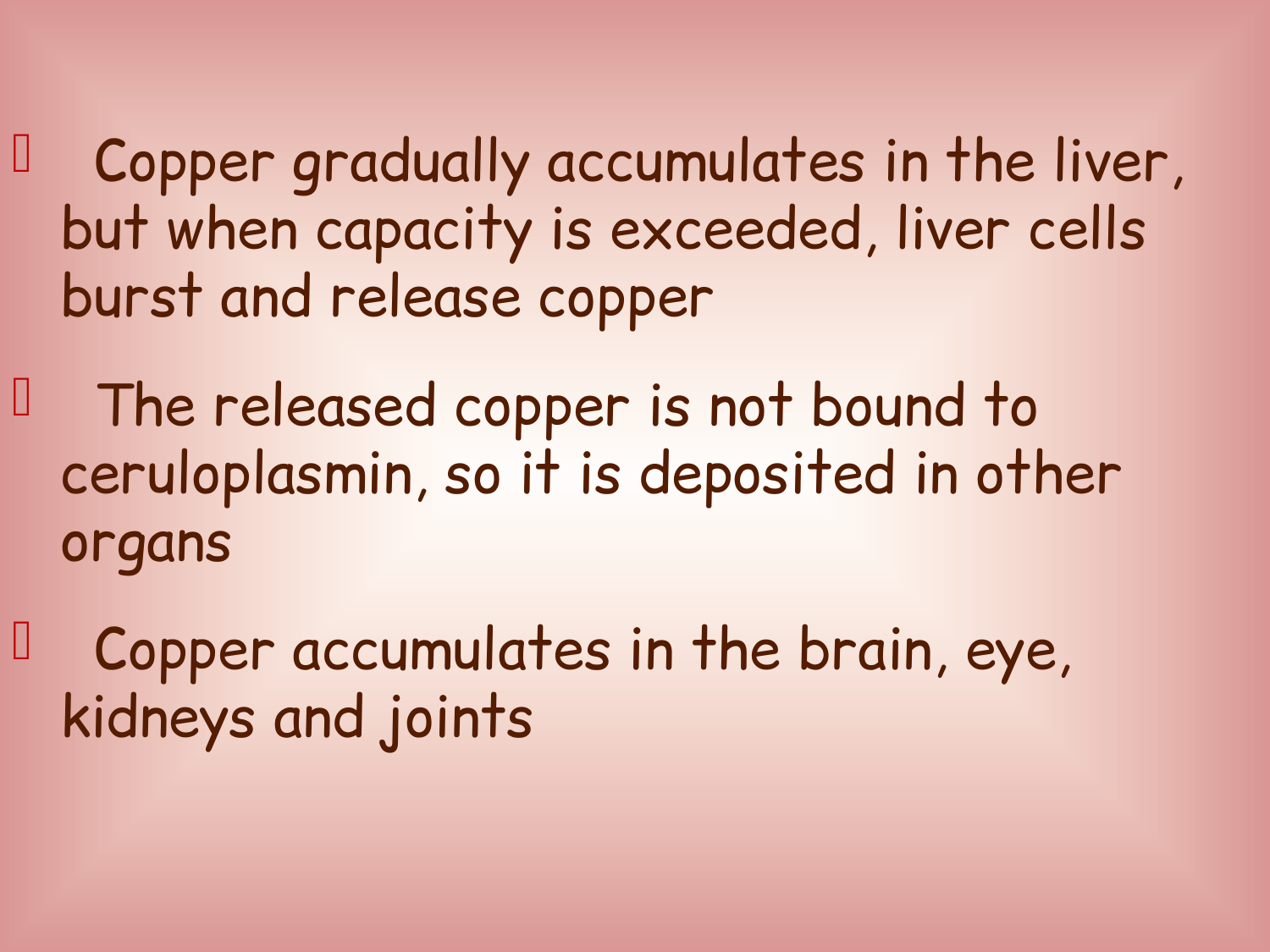

Copper gradually accumulates in the liver, but when capacity is exceeded, liver cells burst and release copper

  The released copper is not bound to ceruloplasmin, so it is deposited in other organs

  Copper accumulates in the brain, eye, kidneys and joints